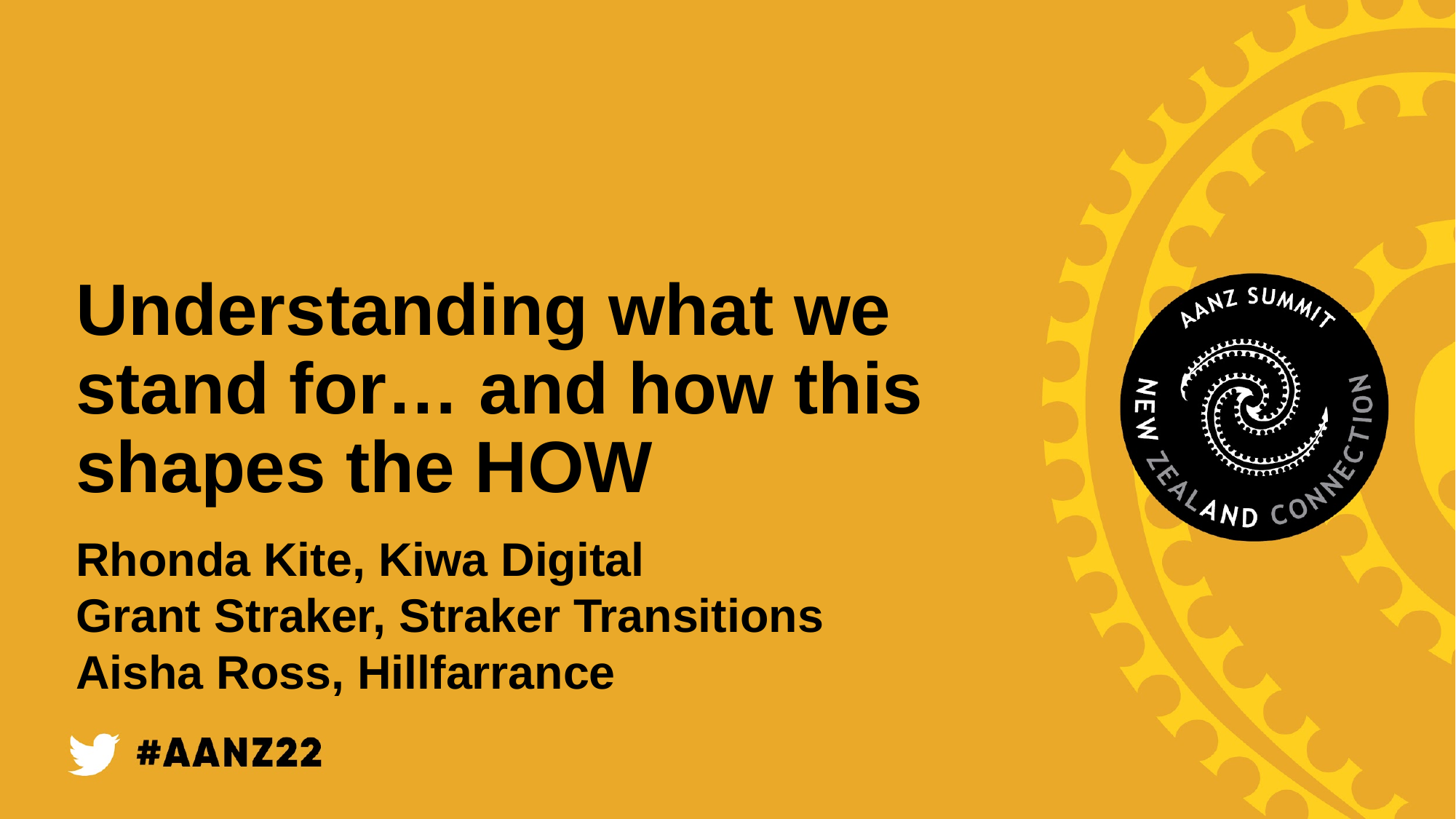

Understanding what we stand for… and how this shapes the HOW
Rhonda Kite, Kiwa Digital
Grant Straker, Straker Transitions
Aisha Ross, Hillfarrance